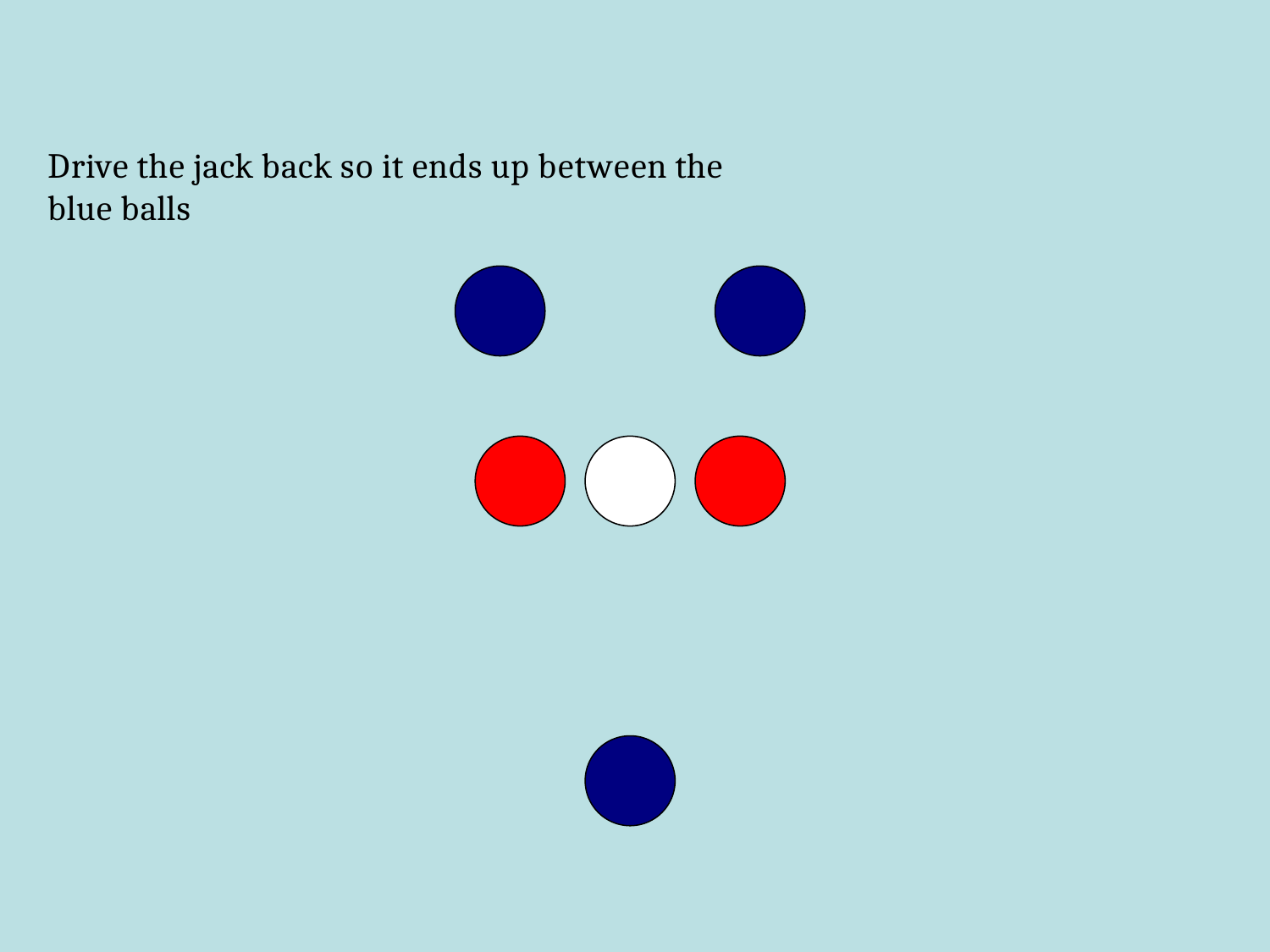

Drive the jack back so it ends up between the blue balls